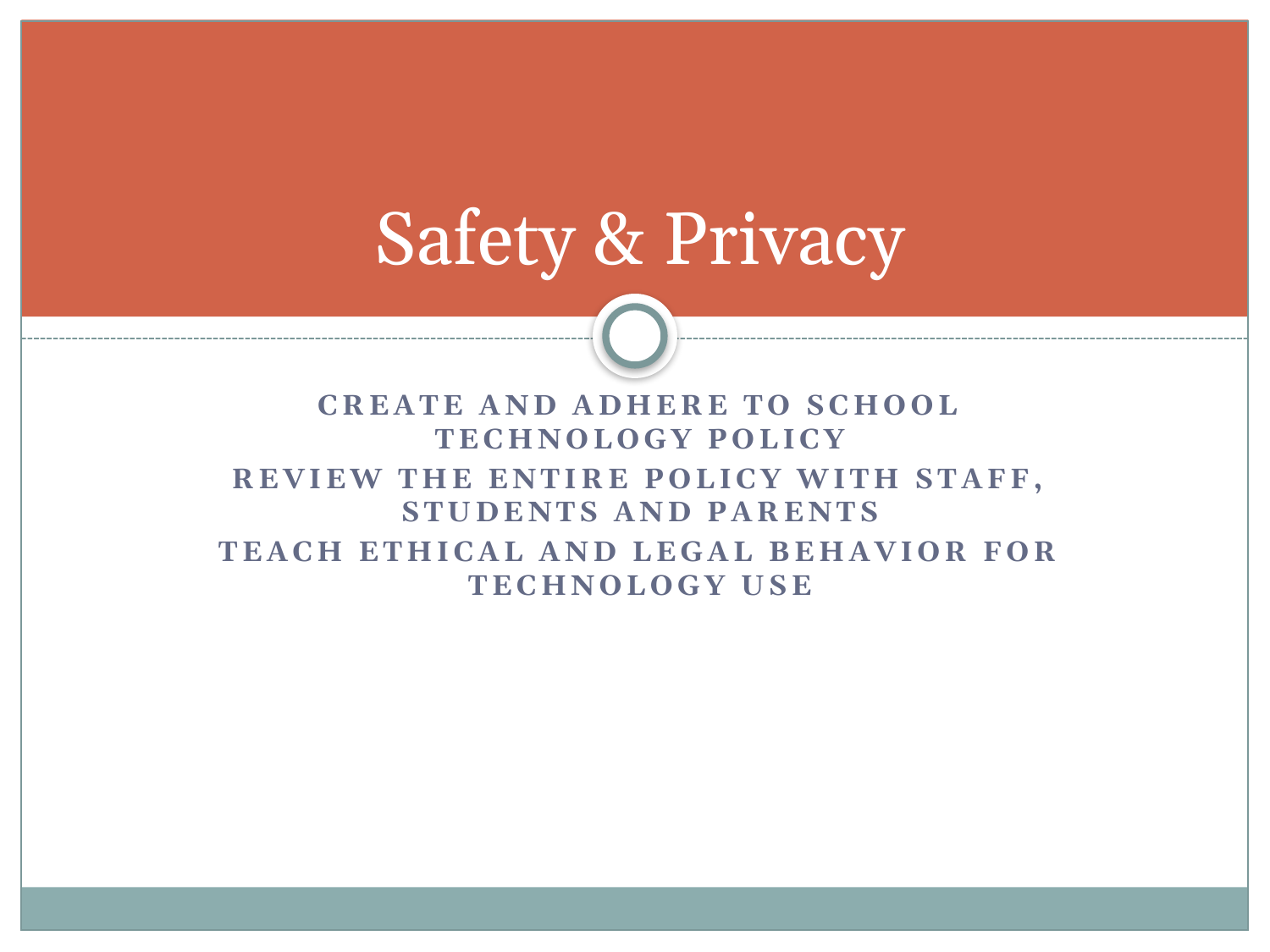

# Safety & Privacy
Create and Adhere to school technology policy
Review the entire policy with staff, students and parents
Teach ethical and legal behavior for technology use